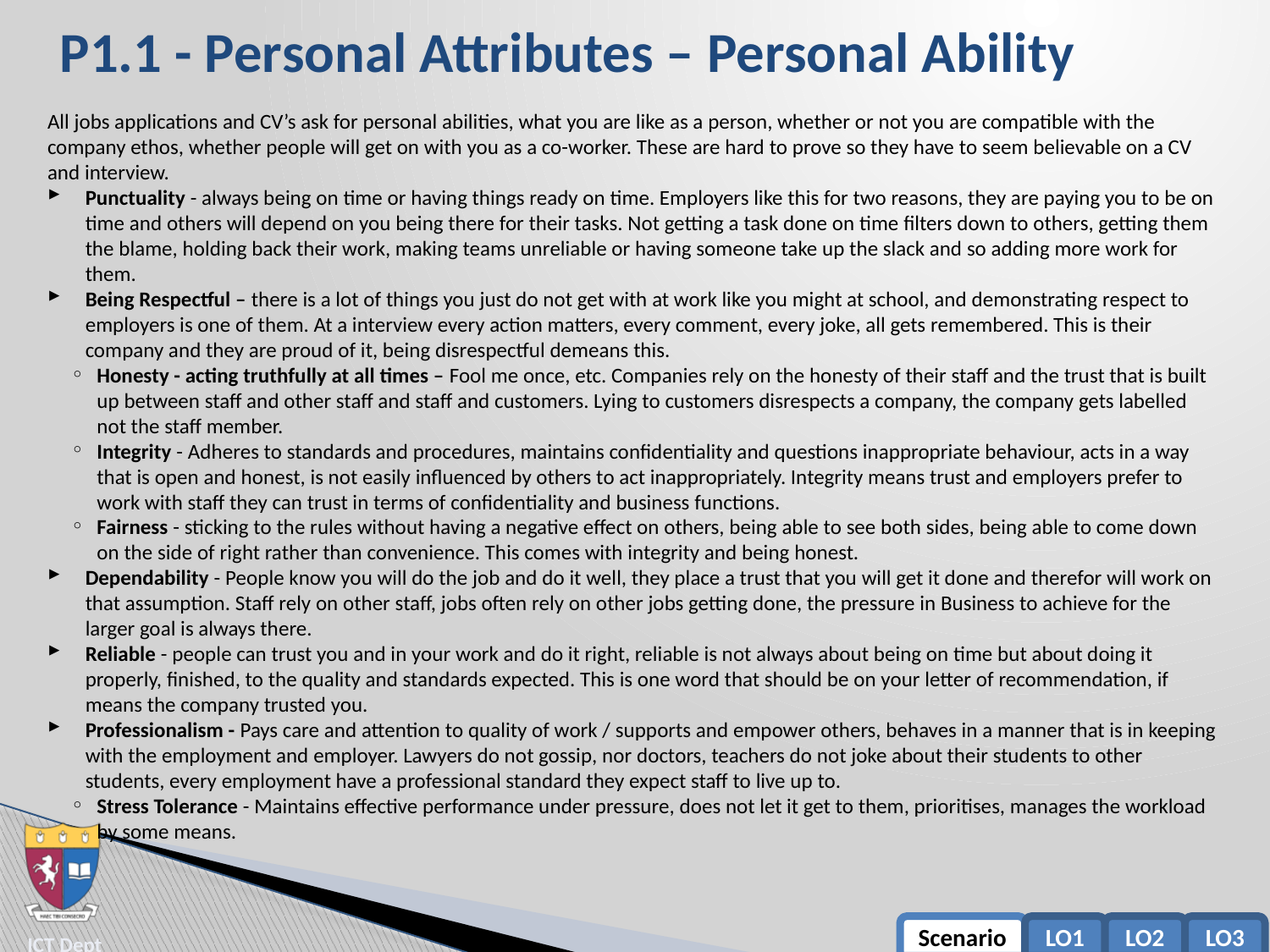

P1.1 - Personal Attributes – Personal Ability
All jobs applications and CV’s ask for personal abilities, what you are like as a person, whether or not you are compatible with the company ethos, whether people will get on with you as a co-worker. These are hard to prove so they have to seem believable on a CV and interview.
Punctuality - always being on time or having things ready on time. Employers like this for two reasons, they are paying you to be on time and others will depend on you being there for their tasks. Not getting a task done on time filters down to others, getting them the blame, holding back their work, making teams unreliable or having someone take up the slack and so adding more work for them.
Being Respectful – there is a lot of things you just do not get with at work like you might at school, and demonstrating respect to employers is one of them. At a interview every action matters, every comment, every joke, all gets remembered. This is their company and they are proud of it, being disrespectful demeans this.
Honesty - acting truthfully at all times – Fool me once, etc. Companies rely on the honesty of their staff and the trust that is built up between staff and other staff and staff and customers. Lying to customers disrespects a company, the company gets labelled not the staff member.
Integrity - Adheres to standards and procedures, maintains confidentiality and questions inappropriate behaviour, acts in a way that is open and honest, is not easily influenced by others to act inappropriately. Integrity means trust and employers prefer to work with staff they can trust in terms of confidentiality and business functions.
Fairness - sticking to the rules without having a negative effect on others, being able to see both sides, being able to come down on the side of right rather than convenience. This comes with integrity and being honest.
Dependability - People know you will do the job and do it well, they place a trust that you will get it done and therefor will work on that assumption. Staff rely on other staff, jobs often rely on other jobs getting done, the pressure in Business to achieve for the larger goal is always there.
Reliable - people can trust you and in your work and do it right, reliable is not always about being on time but about doing it properly, finished, to the quality and standards expected. This is one word that should be on your letter of recommendation, if means the company trusted you.
Professionalism - Pays care and attention to quality of work / supports and empower others, behaves in a manner that is in keeping with the employment and employer. Lawyers do not gossip, nor doctors, teachers do not joke about their students to other students, every employment have a professional standard they expect staff to live up to.
Stress Tolerance - Maintains effective performance under pressure, does not let it get to them, prioritises, manages the workload by some means.